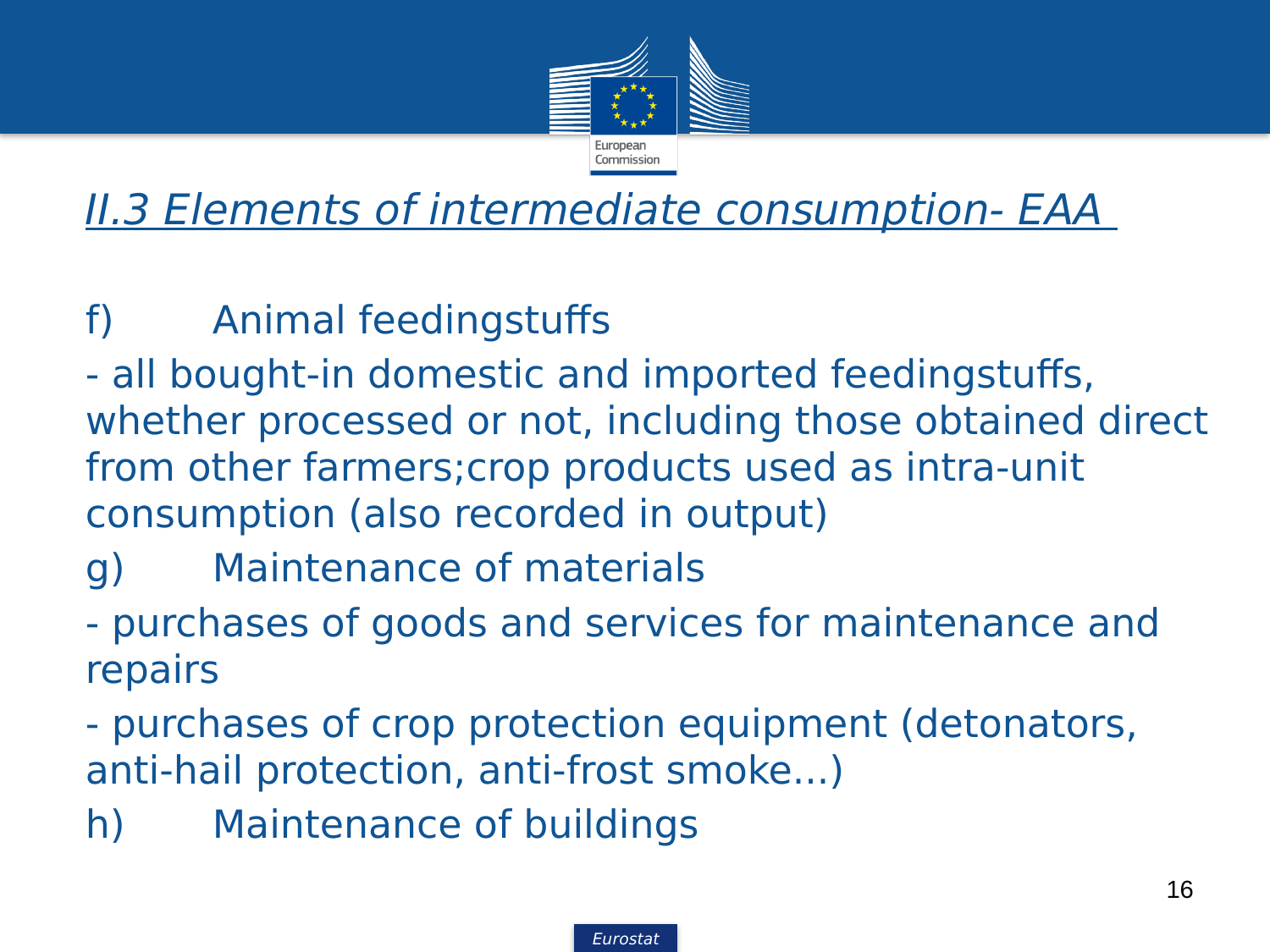

II.3 Elements of intermediate consumption- EAA

f)	Animal feedingstuffs
- all bought-in domestic and imported feedingstuffs, whether processed or not, including those obtained direct from other farmers;crop products used as intra-unit consumption (also recorded in output)
g)	Maintenance of materials
- purchases of goods and services for maintenance and repairs
- purchases of crop protection equipment (detonators, anti-hail protection, anti-frost smoke...)
h)	Maintenance of buildings
16